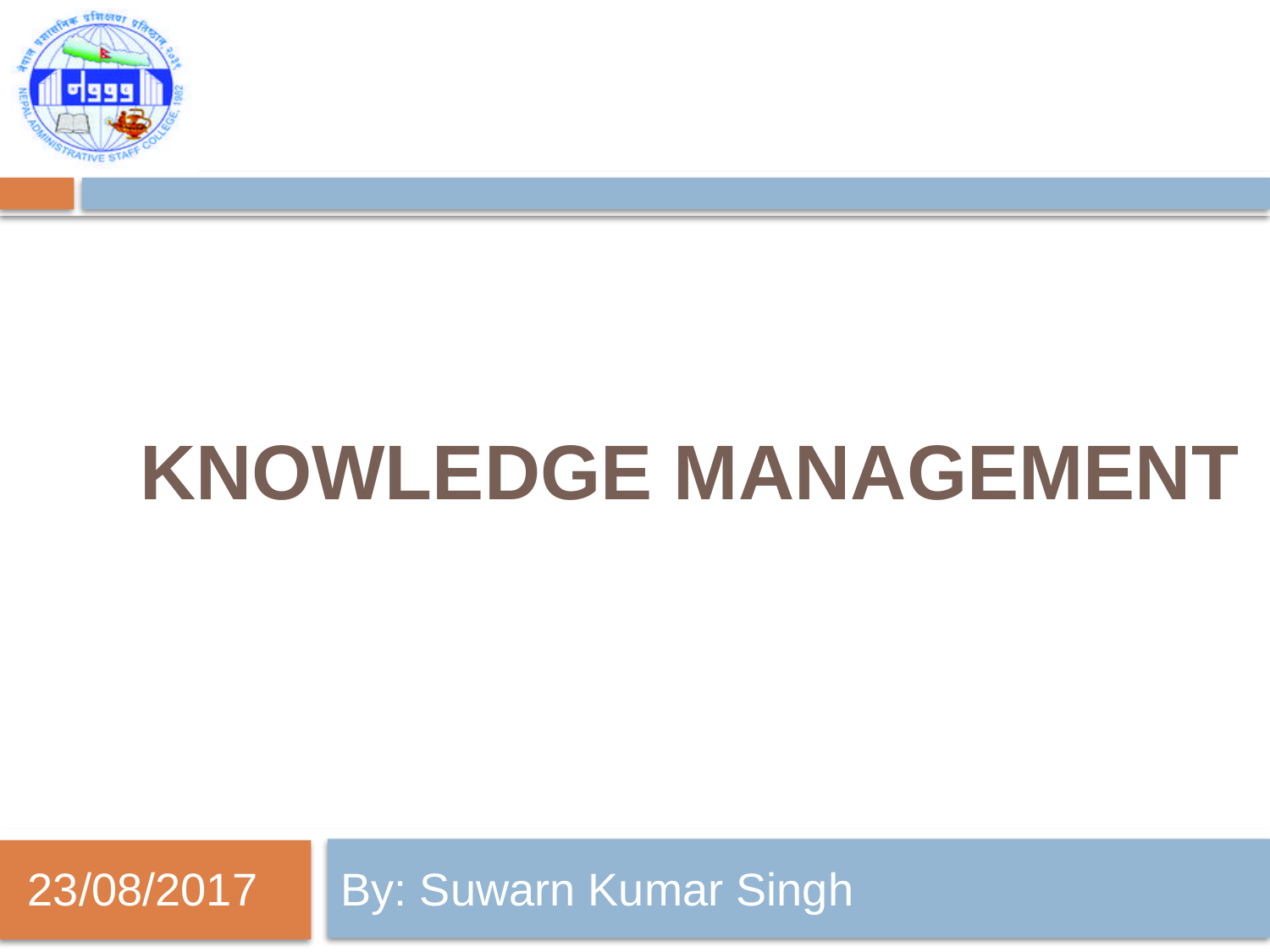

Knowledge Management
23/08/2017
By: Suwarn Kumar Singh